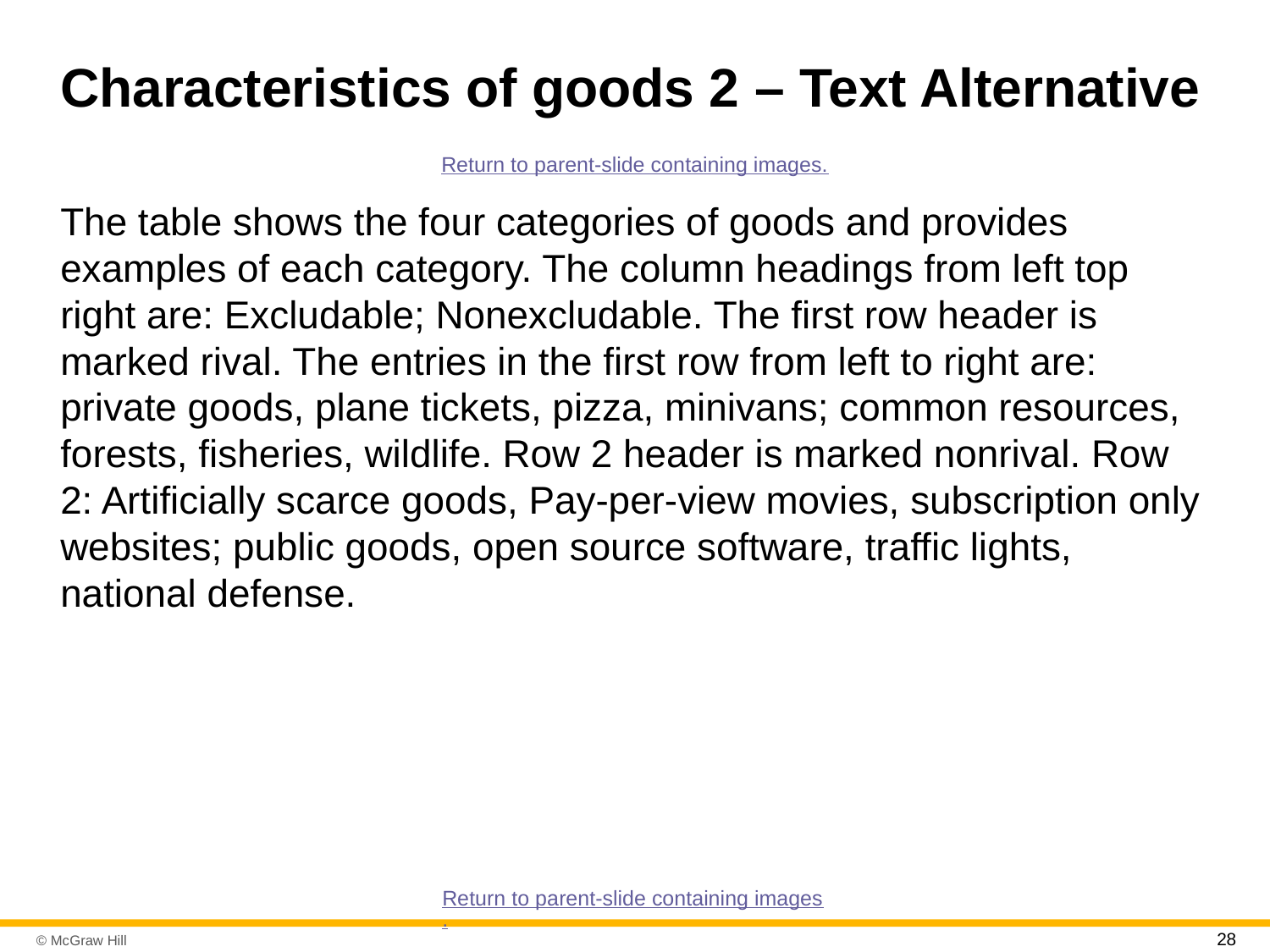

# Characteristics of goods 2 – Text Alternative
Return to parent-slide containing images.
The table shows the four categories of goods and provides examples of each category. The column headings from left top right are: Excludable; Nonexcludable. The first row header is marked rival. The entries in the first row from left to right are: private goods, plane tickets, pizza, minivans; common resources, forests, fisheries, wildlife. Row 2 header is marked nonrival. Row 2: Artificially scarce goods, Pay-per-view movies, subscription only websites; public goods, open source software, traffic lights, national defense.
Return to parent-slide containing images.